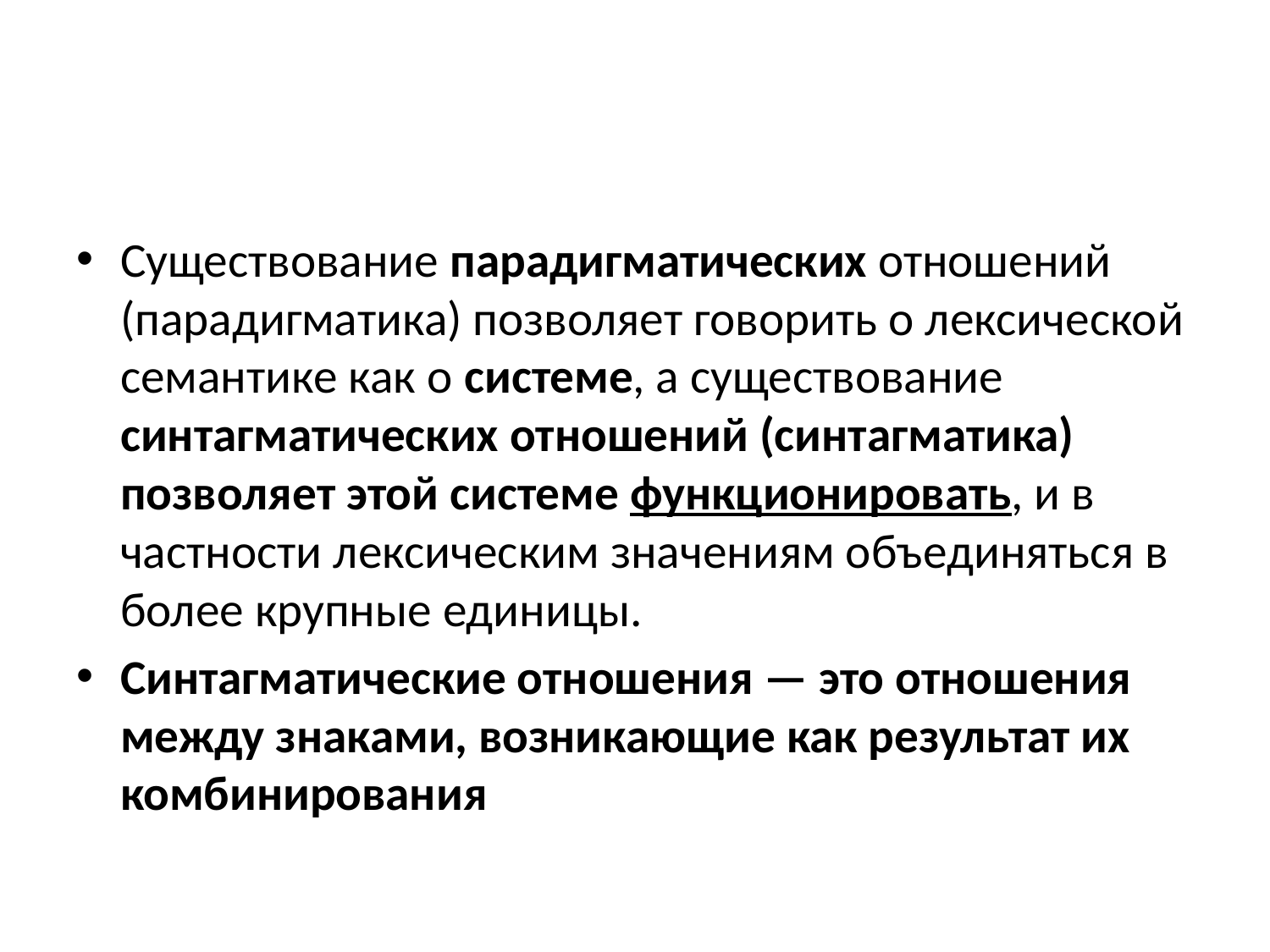

#
Существование парадигматических отношений (парадигматика) позволяет говорить о лексической семантике как о системе, а существование синтагматических отношений (синтагматика) позволяет этой системе функционировать, и в частности лексическим значениям объединяться в более крупные единицы.
Синтагматические отношения — это отношения между знаками, возникающие как результат их комбинирования